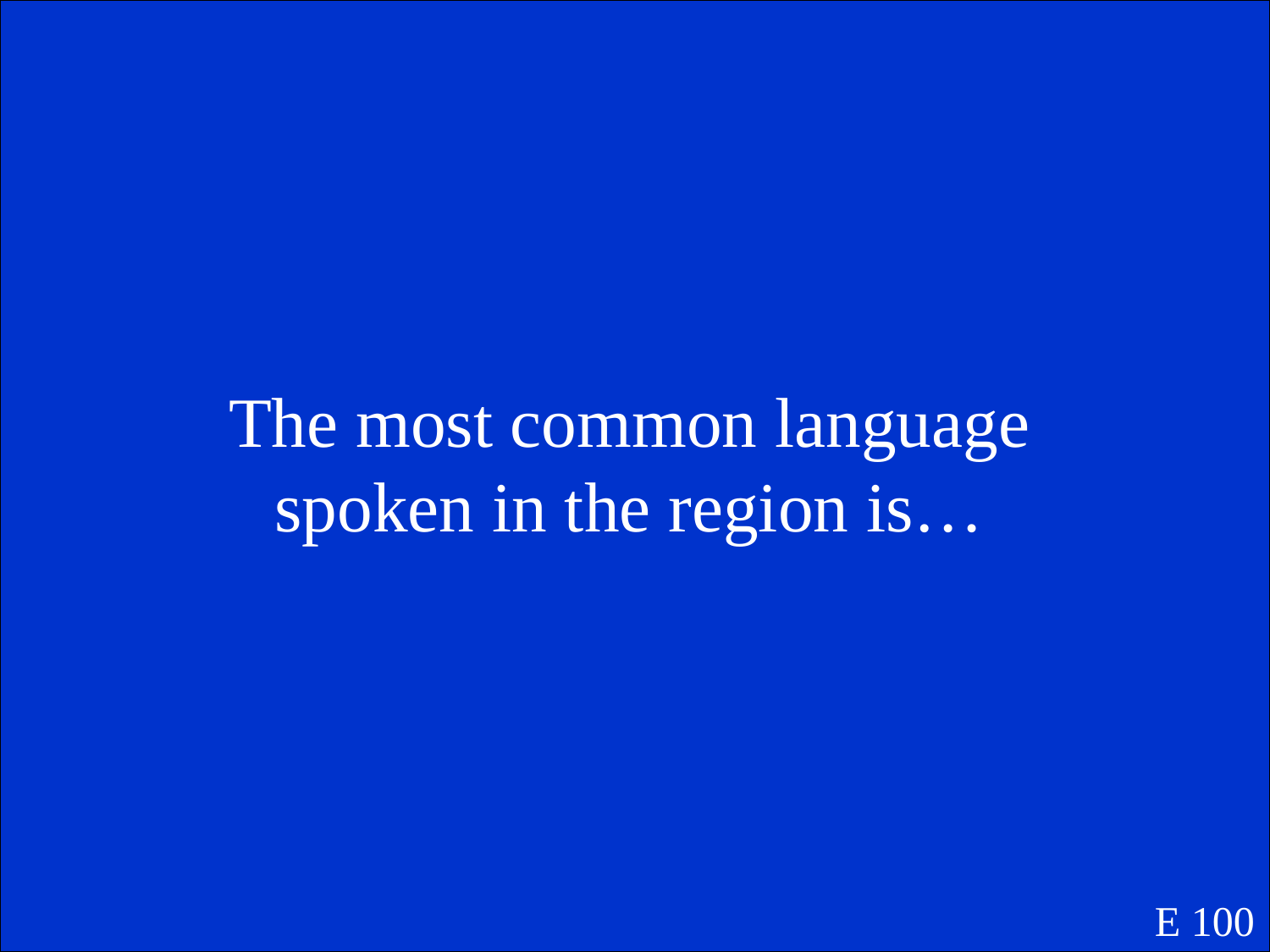

The most common language spoken in the region is…
E 100